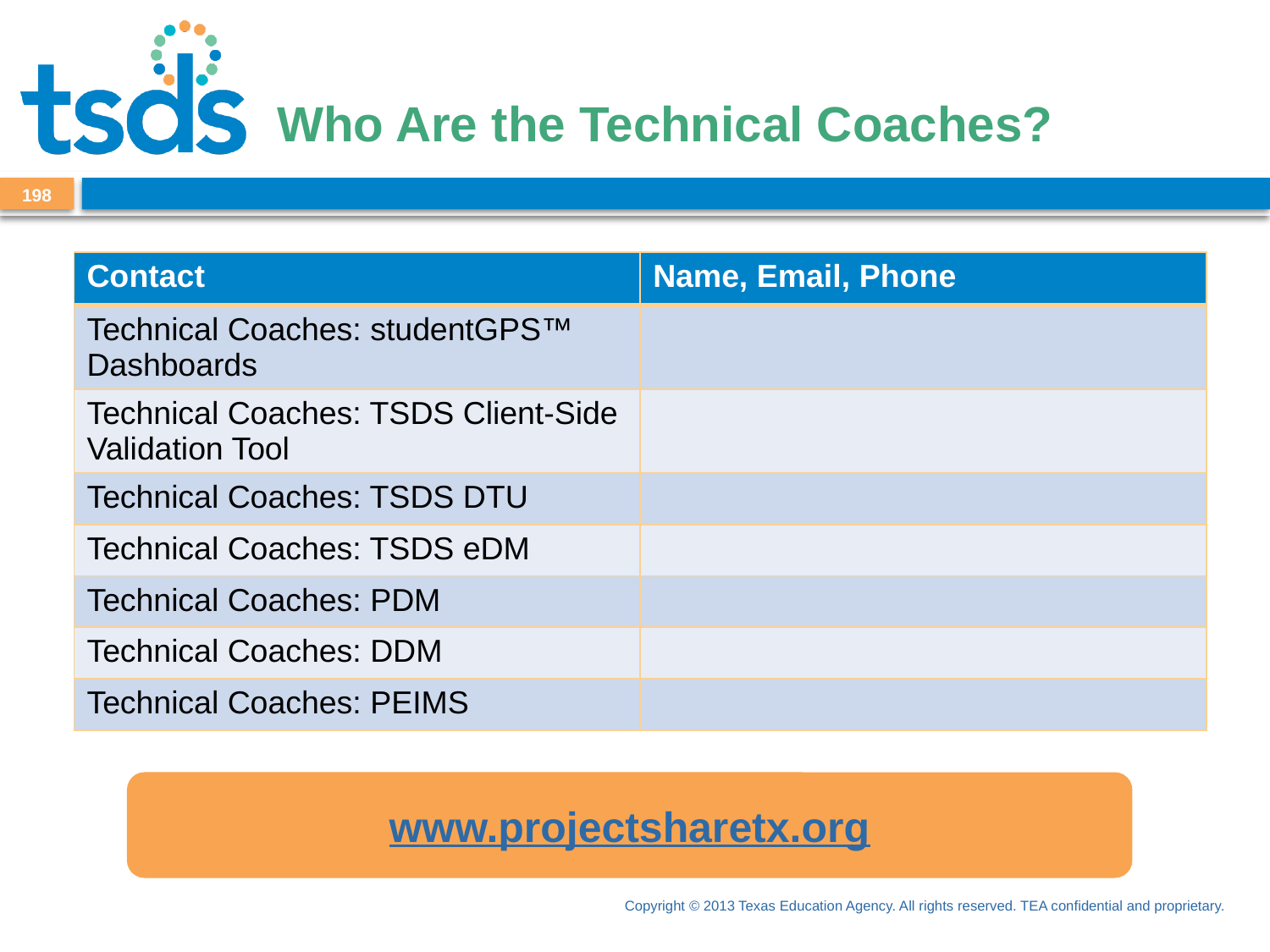

# Who Are the Technical Coaches?
198
| Contact | Name, Email, Phone |
| --- | --- |
| Technical Coaches: studentGPS™ Dashboards |  |
| Technical Coaches: TSDS Client-Side Validation Tool |  |
| Technical Coaches: TSDS DTU |  |
| Technical Coaches: TSDS eDM |  |
| Technical Coaches: PDM |  |
| Technical Coaches: DDM |  |
| Technical Coaches: PEIMS |  |
www.projectsharetx.org